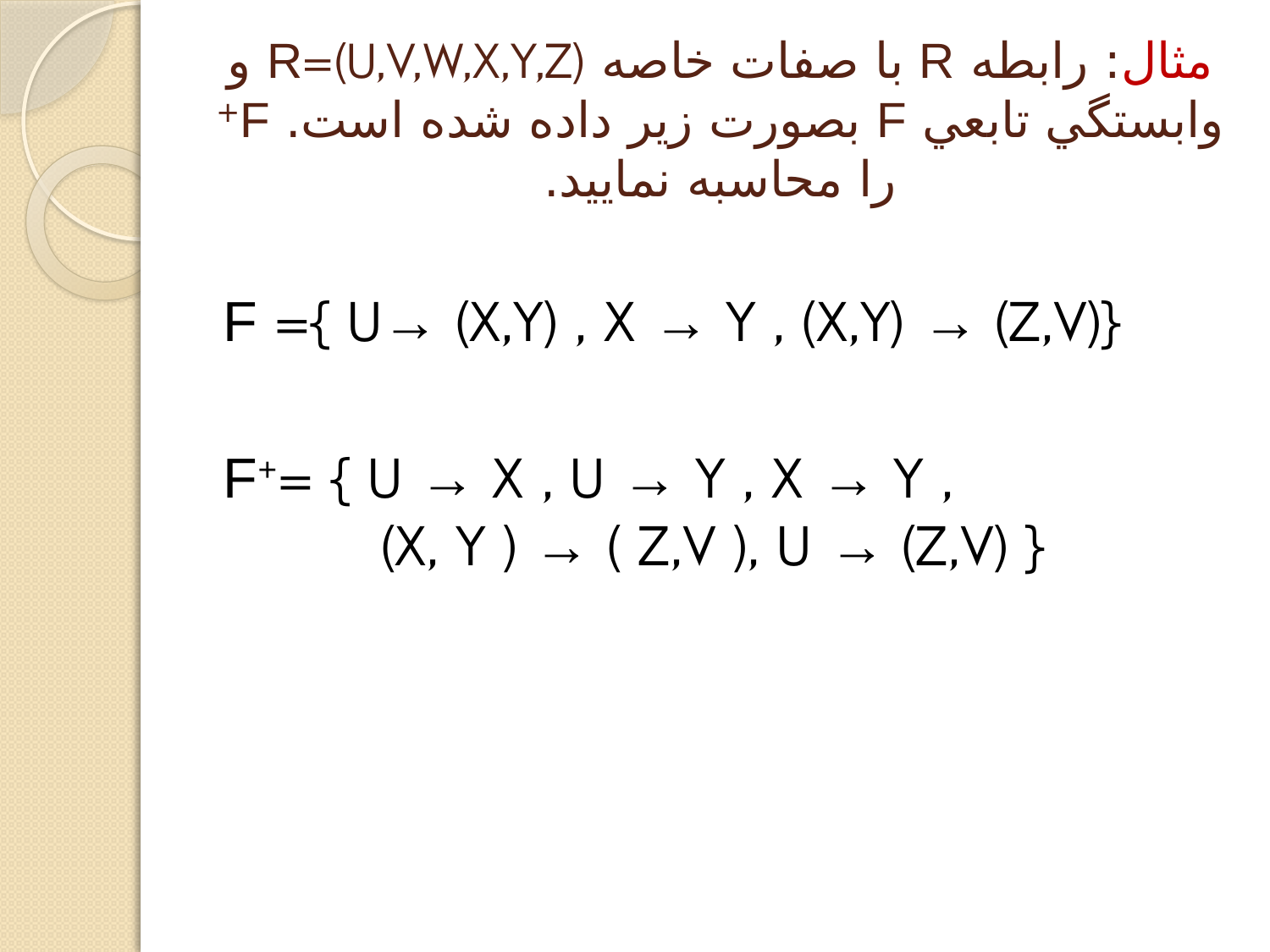

# مثال: رابطه R‌ با صفات خاصه R=(U,V,W,X,Y,Z) و وابستگي تابعي F بصورت زير داده شده است. F+ را محاسبه نماييد.

F ={ U→ (X,Y) , X → Y , (X,Y) → (Z,V)}

F+= { U → X , U → Y , X → Y ,
       (X, Y ) → ( Z,V ), U → (Z,V) }